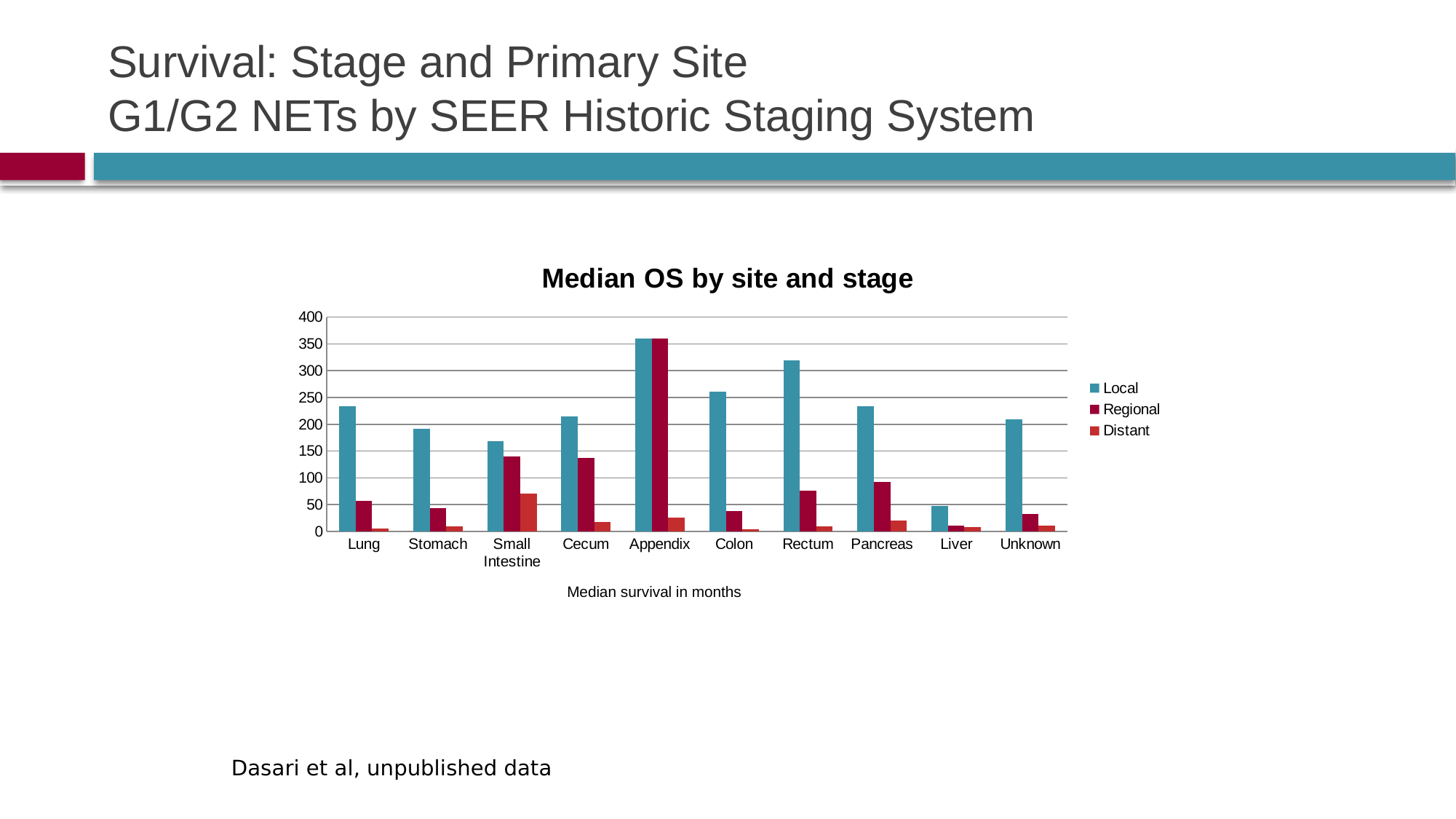

# Survival: Stage and Primary Site G1/G2 NETs by SEER Historic Staging System

### Chart: Median OS by site and stage

| Category | Local | Regional | Distant |
|---|---|---|---|
| Lung | 234.35 | 57.37 | 6.03 |
| Stomach | 191.64 | 42.99 | 9.040000000000001 |
| Small Intestine | 169.14 | 139.36 | 70.24 |
| Cecum | 214.79 | 137.61 | 18.45 |
| Appendix | 360.0 | 360.0 | 26.01 |
| Colon | 260.98 | 37.6 | 4.51 |
| Rectum | 318.74 | 76.22 | 9.49 |
| Pancreas | 233.32 | 93.02 | 21.05 |
| Liver | 47.43 | 11.1 | 7.75 |
| Unknown | 209.65 | 33.14 | 10.39 |
Median survival in months
Dasari et al, unpublished data